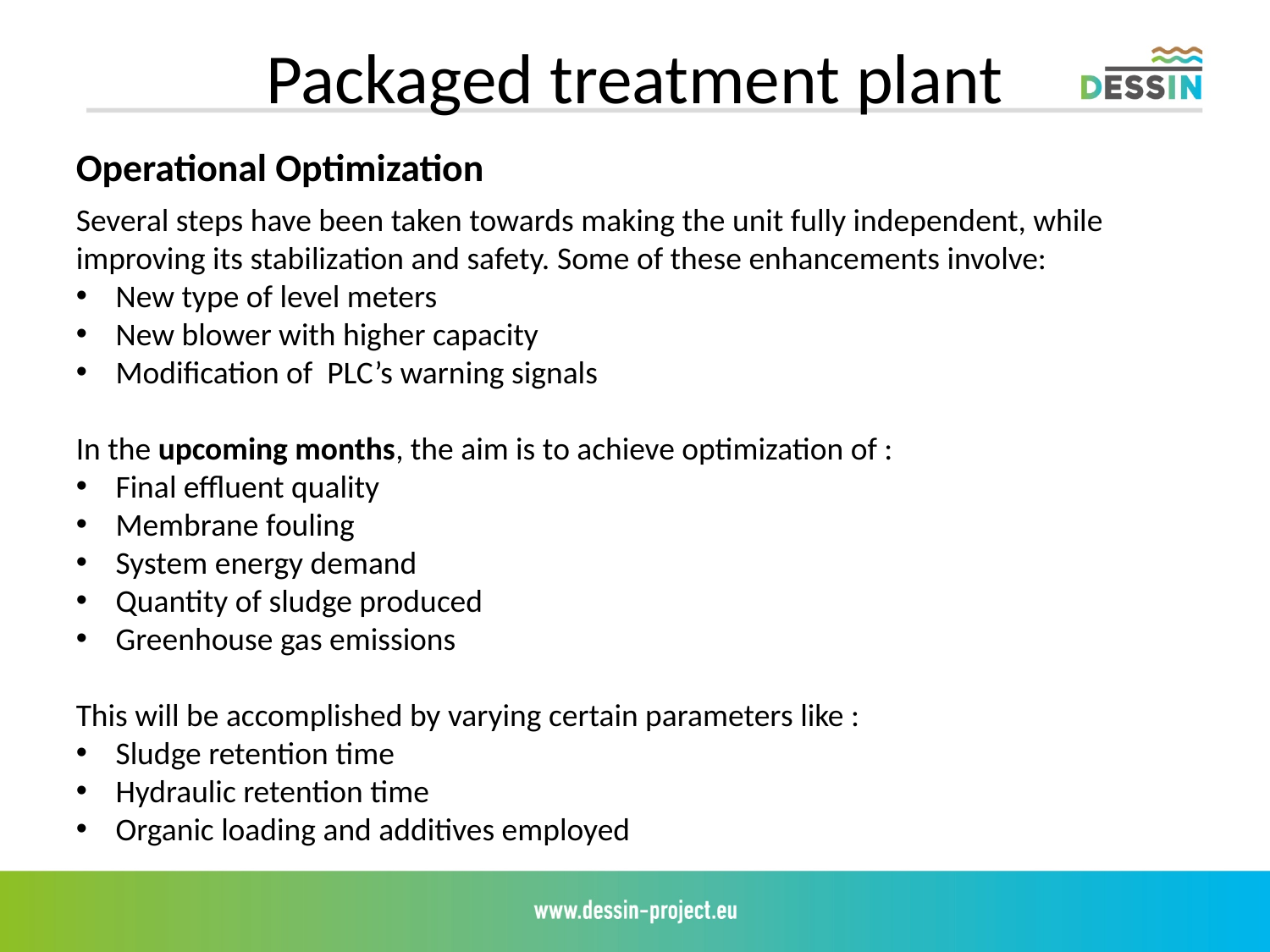

# Packaged treatment plant
Operational Optimization
Several steps have been taken towards making the unit fully independent, while improving its stabilization and safety. Some of these enhancements involve:
New type of level meters
New blower with higher capacity
Modification of  PLC’s warning signals

In the upcoming months, the aim is to achieve optimization of :
Final effluent quality
Membrane fouling
System energy demand
Quantity of sludge produced
Greenhouse gas emissions

This will be accomplished by varying certain parameters like :
Sludge retention time
Hydraulic retention time
Organic loading and additives employed